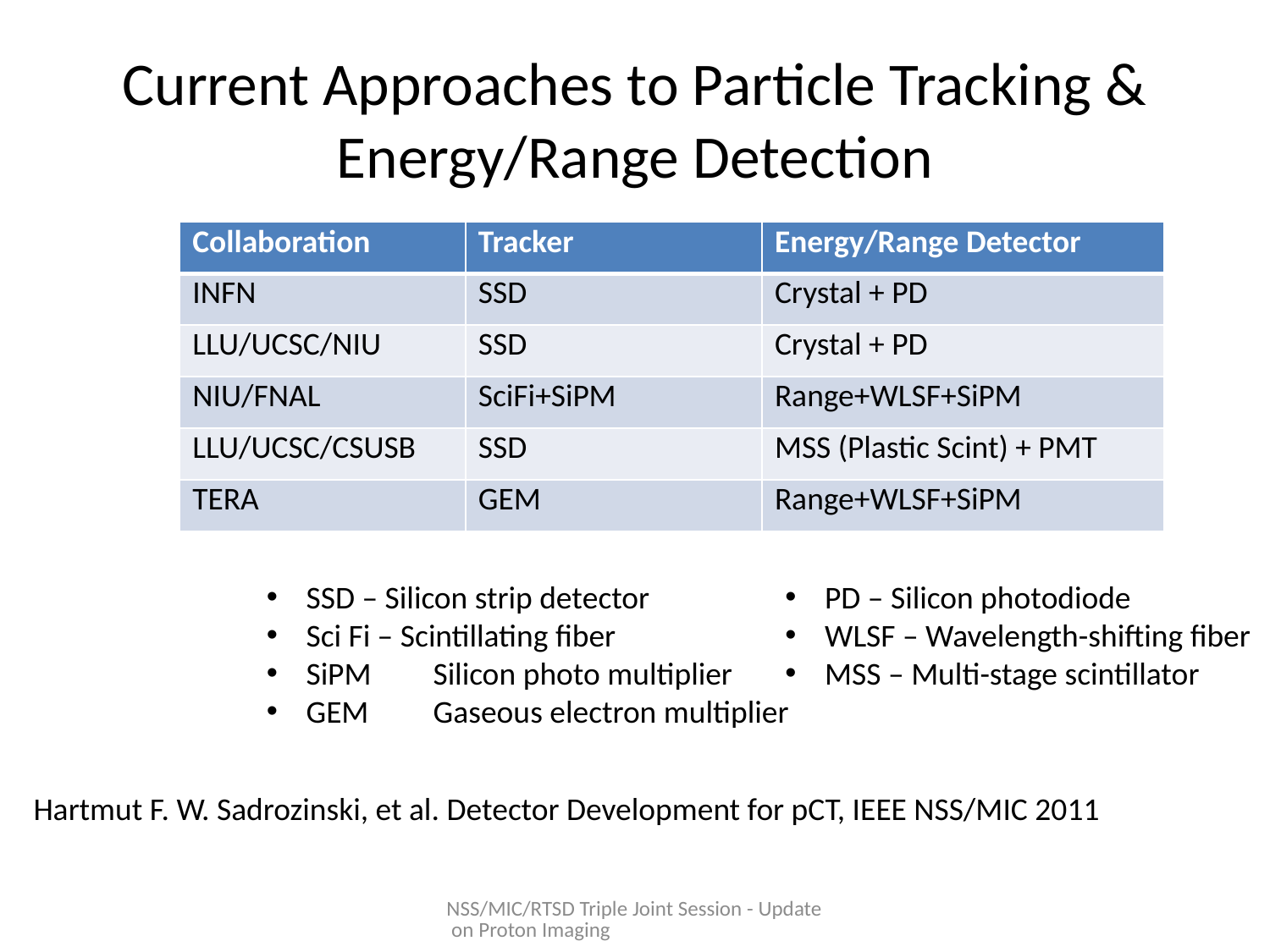

# Current Approaches to Particle Tracking & Energy/Range Detection
| Collaboration | Tracker | Energy/Range Detector |
| --- | --- | --- |
| INFN | SSD | Crystal + PD |
| LLU/UCSC/NIU | SSD | Crystal + PD |
| NIU/FNAL | SciFi+SiPM | Range+WLSF+SiPM |
| LLU/UCSC/CSUSB | SSD | MSS (Plastic Scint) + PMT |
| TERA | GEM | Range+WLSF+SiPM |
SSD – Silicon strip detector
Sci Fi – Scintillating fiber
SiPM	Silicon photo multiplier
GEM	Gaseous electron multiplier
PD – Silicon photodiode
WLSF – Wavelength-shifting fiber
MSS – Multi-stage scintillator
Hartmut F. W. Sadrozinski, et al. Detector Development for pCT, IEEE NSS/MIC 2011
NSS/MIC/RTSD Triple Joint Session - Update on Proton Imaging